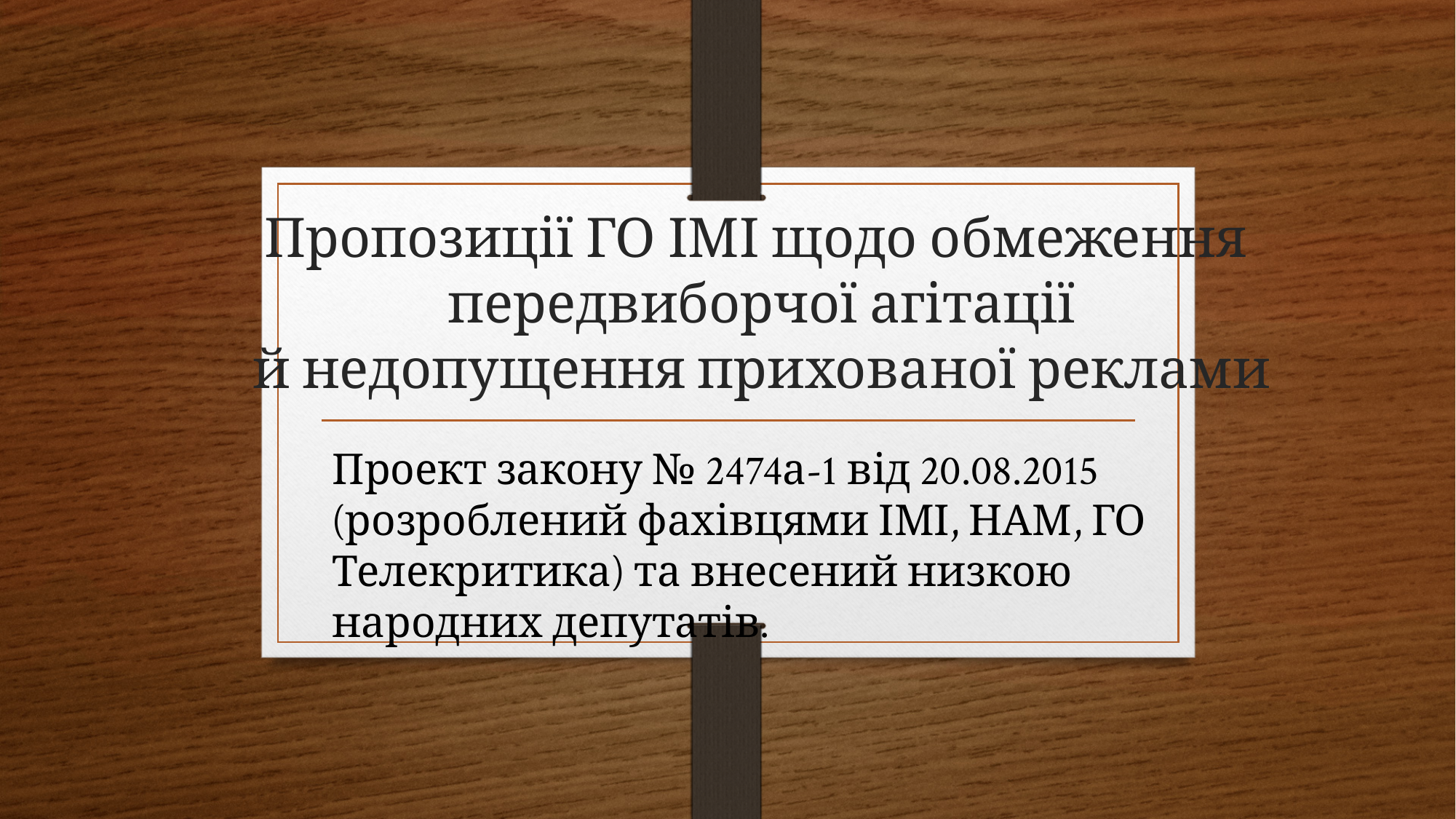

# Пропозиції ГО ІМІ щодо обмеження передвиборчої агітації й недопущення прихованої реклами
Проект закону № 2474а-1 від 20.08.2015 (розроблений фахівцями ІМІ, НАМ, ГО Телекритика) та внесений низкою народних депутатів.